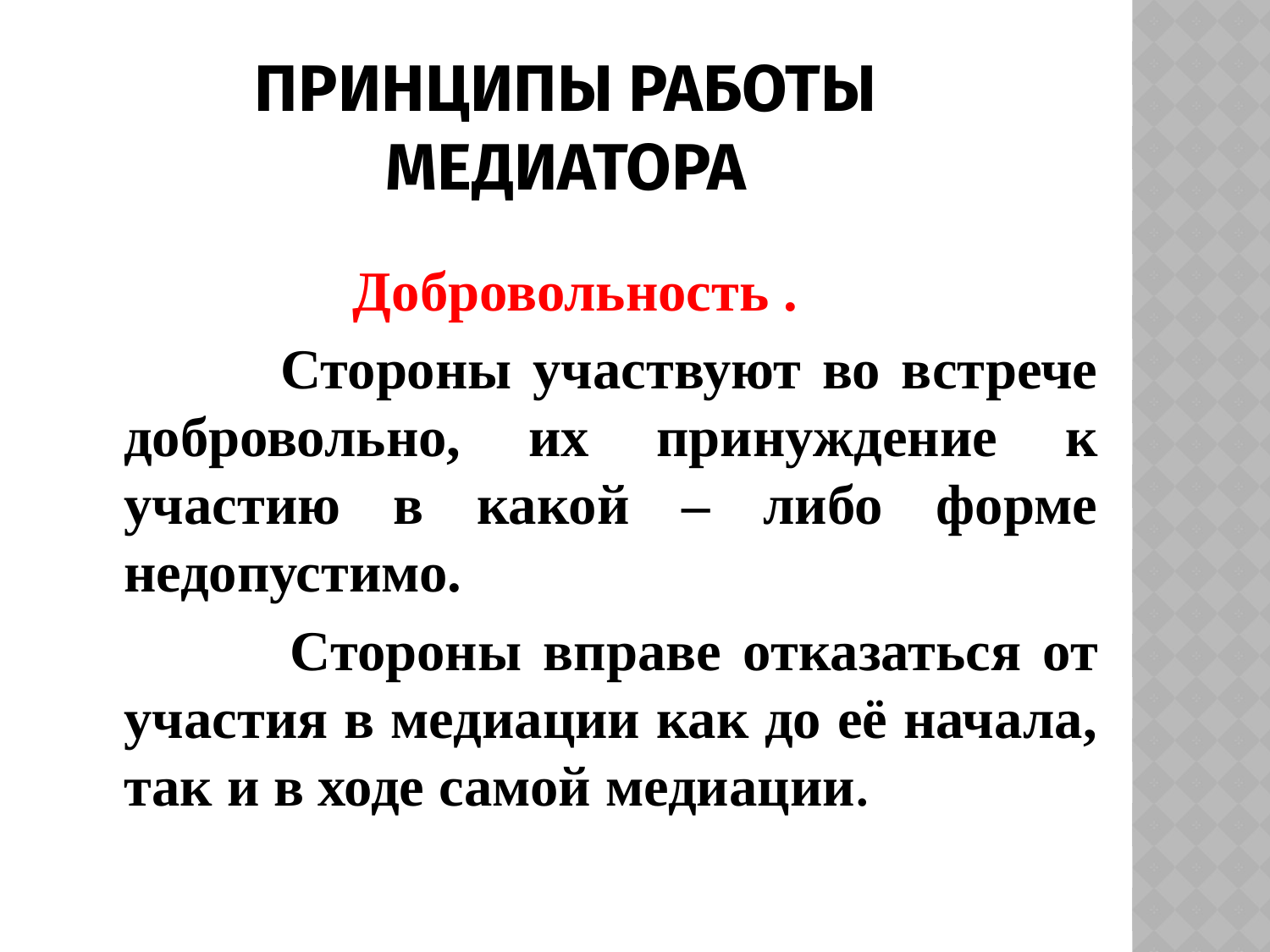

# Принципы работы медиатора
Добровольность .
           Стороны участвуют во встрече добровольно, их принуждение к участию в какой – либо форме недопустимо.
           Стороны вправе отказаться от участия в медиации как до её начала, так и в ходе самой медиации.